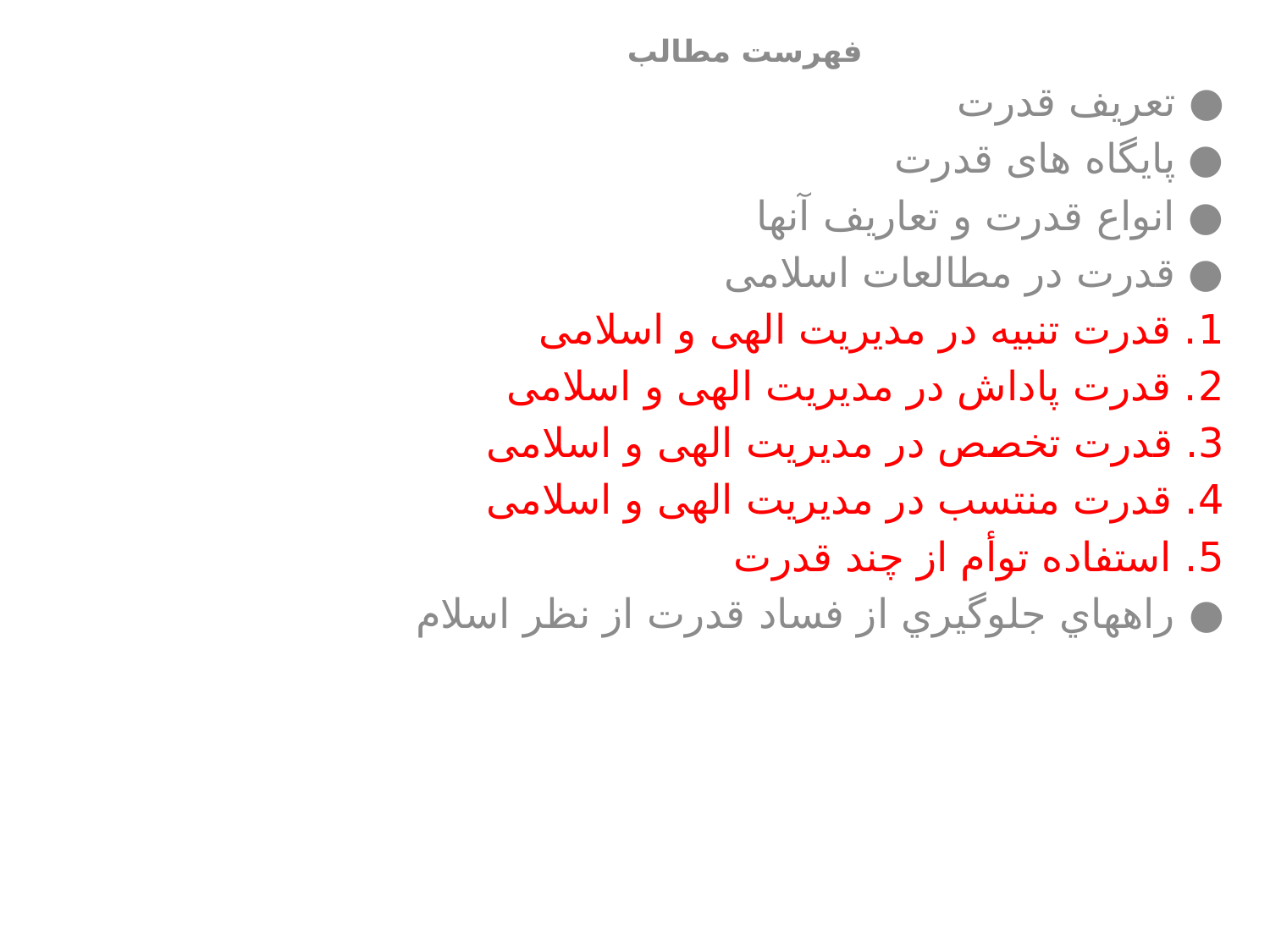

فهرست مطالب
● تعریف قدرت
● پایگاه های قدرت
● انواع قدرت و تعاریف آنها
● قدرت در مطالعات اسلامی
1. قدرت تنبیه در مدیریت الهی و اسلامی
2. قدرت پاداش در مدیریت الهی و اسلامی
3. قدرت تخصص در مدیریت الهی و اسلامی
4. قدرت منتسب در مدیریت الهی و اسلامی
5. استفاده توأم از چند قدرت
● راههاي جلوگيري از فساد قدرت از نظر اسلام